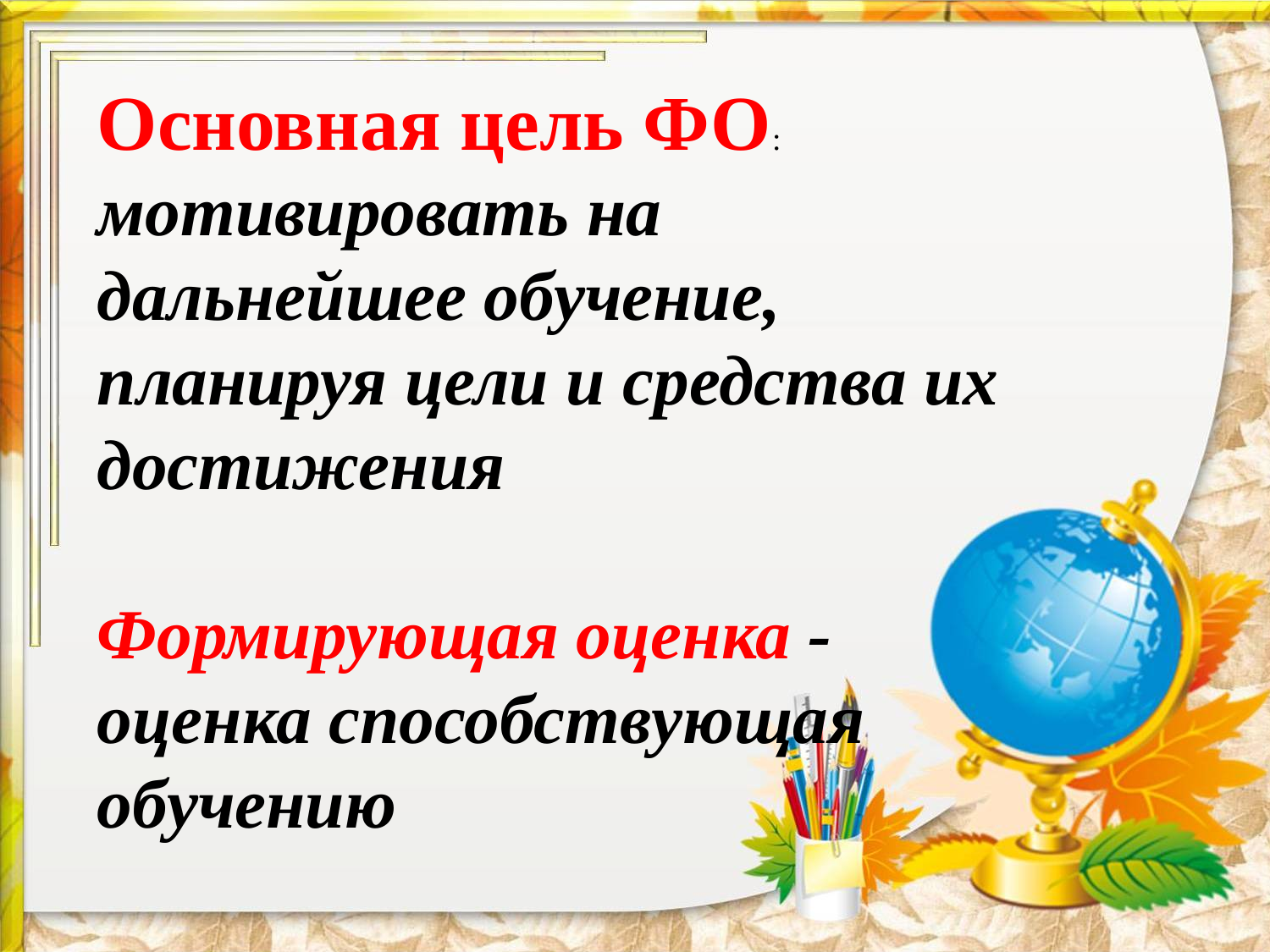

Основная цель ФО: мотивировать на дальнейшее обучение, планируя цели и средства их достижения

Формирующая оценка - оценка способствующая обучению